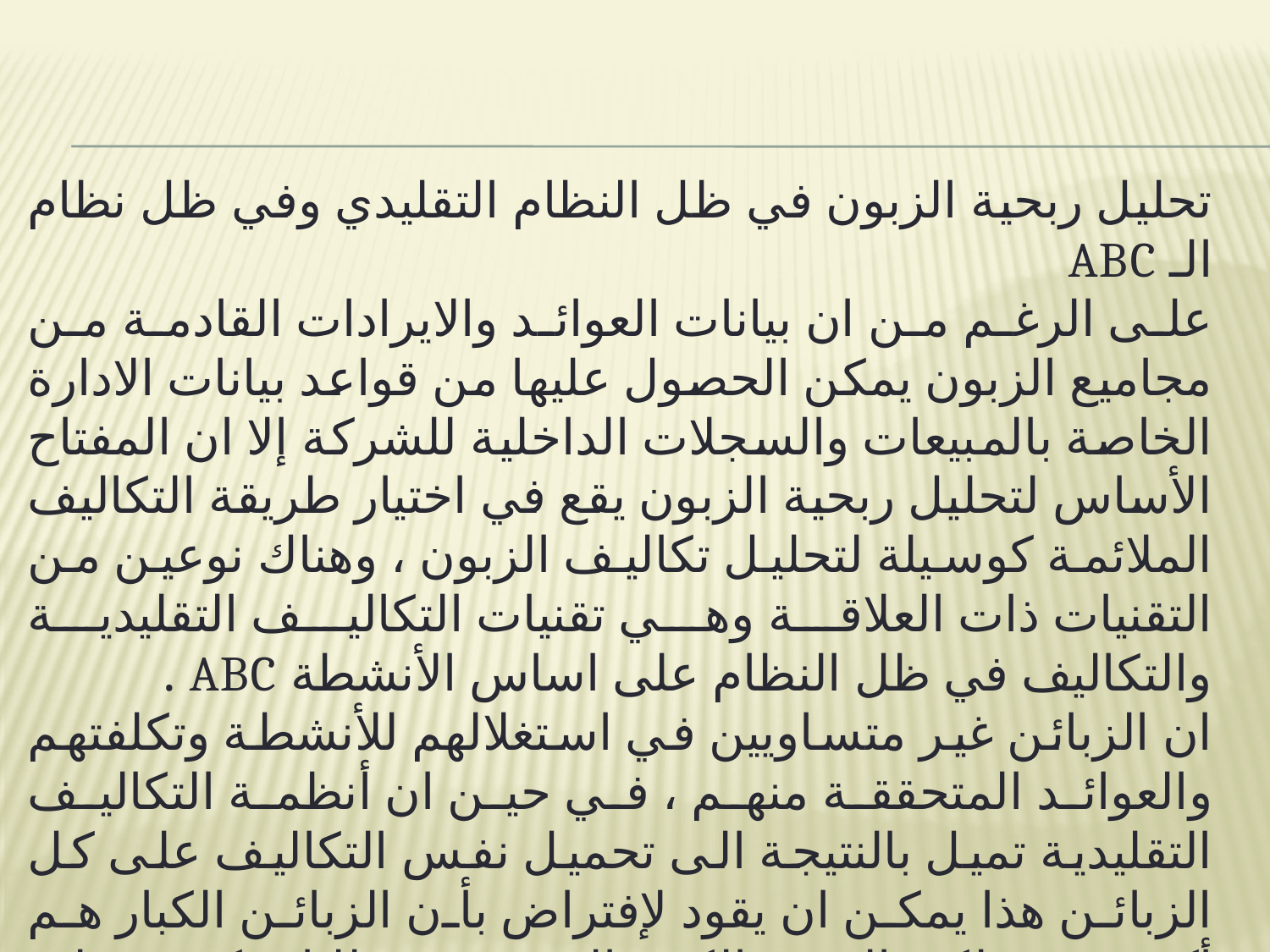

تحليل ربحية الزبون في ظل النظام التقليدي وفي ظل نظام الـ ABC
على الرغم من ان بيانات العوائد والايرادات القادمة من مجاميع الزبون يمكن الحصول عليها من قواعد بيانات الادارة الخاصة بالمبيعات والسجلات الداخلية للشركة إلا ان المفتاح الأساس لتحليل ربحية الزبون يقع في اختيار طريقة التكاليف الملائمة كوسيلة لتحليل تكاليف الزبون ، وهناك نوعين من التقنيات ذات العلاقة وهي تقنيات التكاليف التقليدية والتكاليف في ظل النظام على اساس الأنشطة ABC .
ان الزبائن غير متساويين في استغلالهم للأنشطة وتكلفتهم والعوائد المتحققة منهم ، في حين ان أنظمة التكاليف التقليدية تميل بالنتيجة الى تحميل نفس التكاليف على كل الزبائن هذا يمكن ان يقود لإفتراض بأن الزبائن الكبار هم أكثر ربحية لكن الزبون الكبير الذي يجري طلبات كبيرة على المجهز قد يكون في الحقيقة اقل ربحية من الزبون الذي يكون طلبه صغير الحجم.